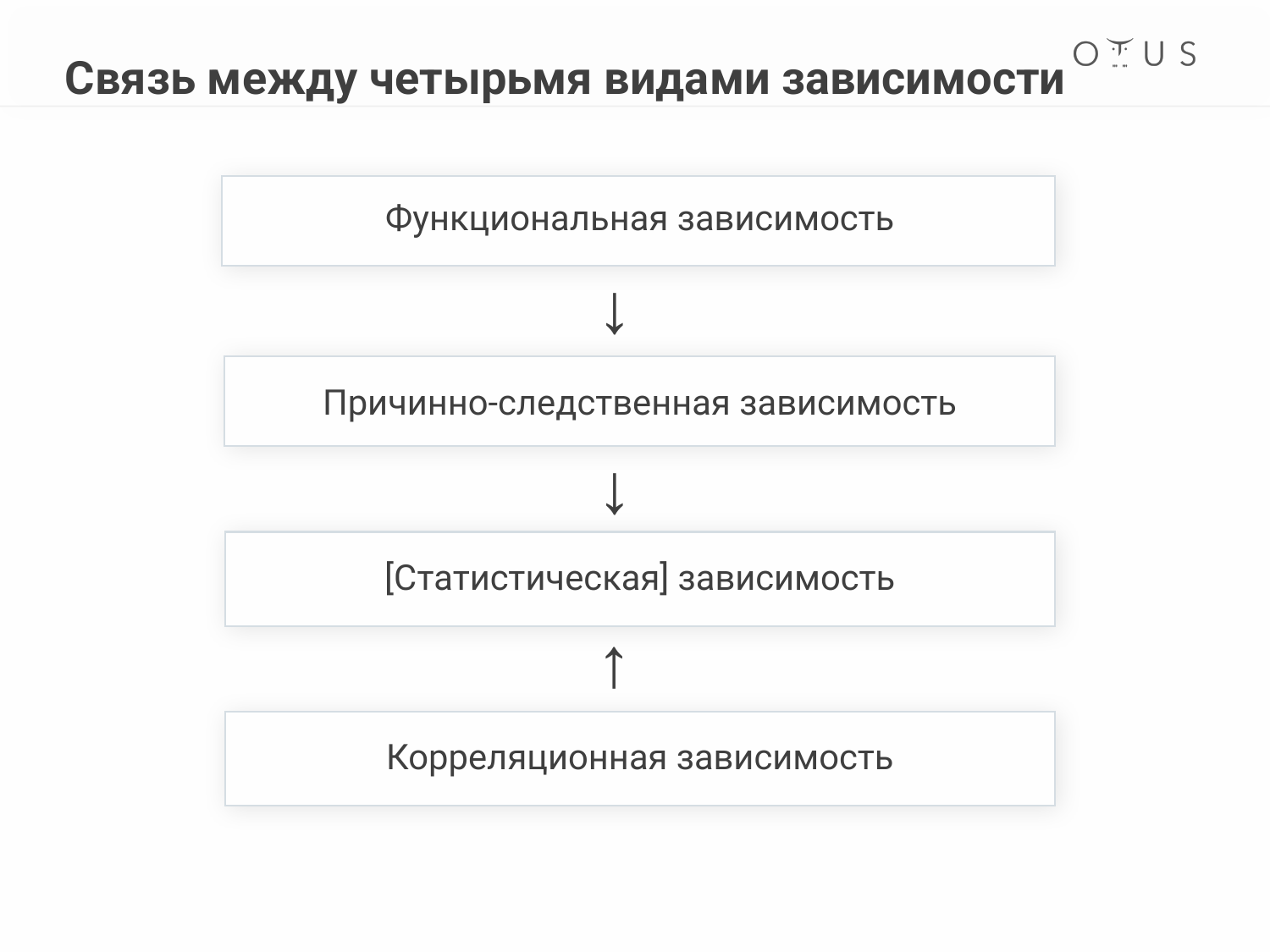

# Связь между четырьмя видами зависимости
Функциональная зависимость

↓

Причинно-следственная зависимость

↓

[Статистическая] зависимость
↓

Корреляционная зависимость